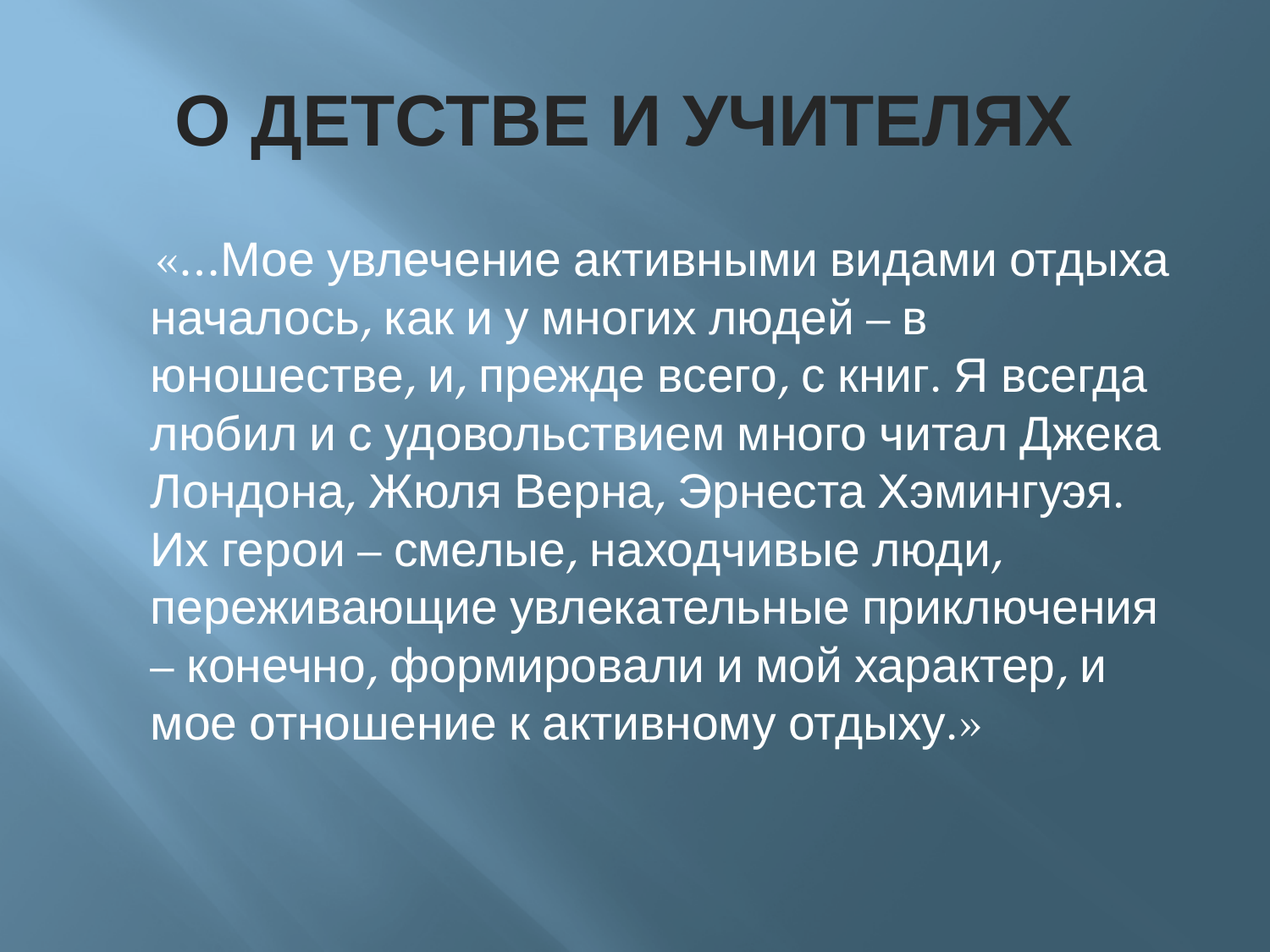

# О ДЕТСТВЕ И УЧИТЕЛЯХ
     «…Мое увлечение активными видами отдыха началось, как и у многих людей – в юношестве, и, прежде всего, с книг. Я всегда любил и с удовольствием много читал Джека Лондона, Жюля Верна, Эрнеста Хэмингуэя. Их герои – смелые, находчивые люди, переживающие увлекательные приключения – конечно, формировали и мой характер, и мое отношение к активному отдыху.»